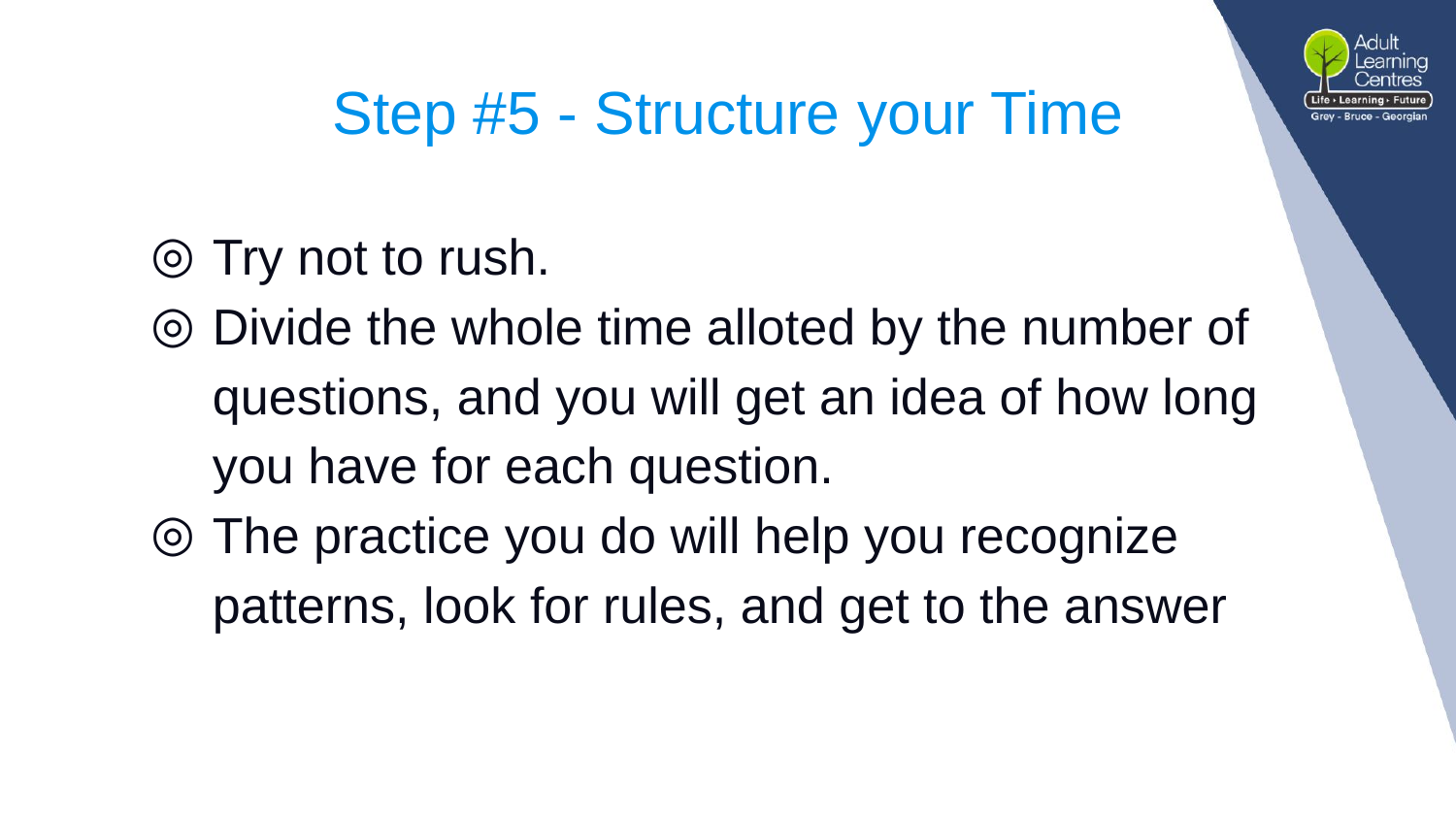

# Step #5 - Structure your Time
Try not to rush.
Divide the whole time alloted by the number of questions, and you will get an idea of how long you have for each question.
The practice you do will help you recognize patterns, look for rules, and get to the answer